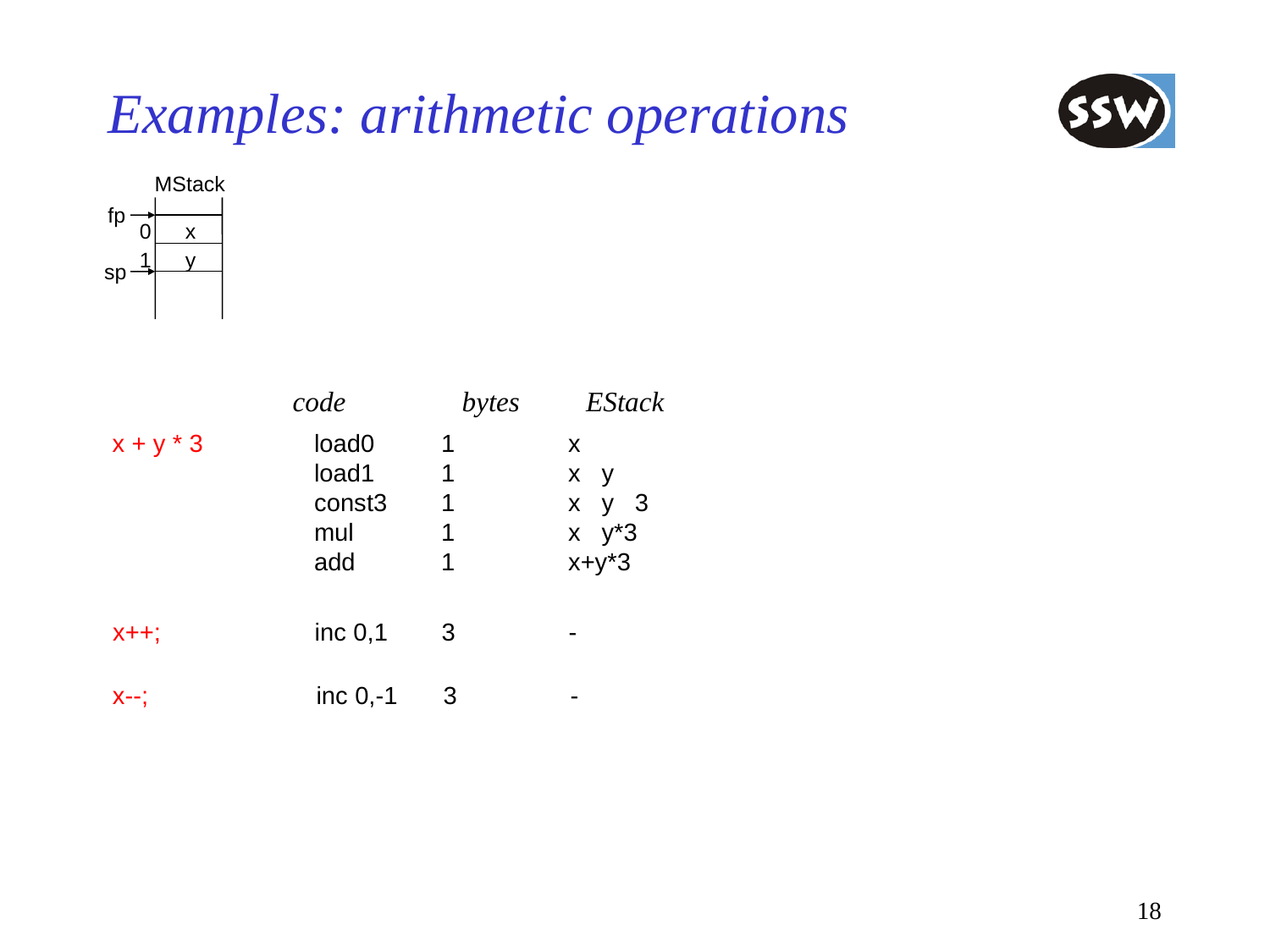

# Examples: arithmetic operations
MStack
fp

0
x

1
y

sp

code
bytes
EStack
x + y * 3
load0	1	x
load1	1	x   y
const3	1	x   y   3
mul	1	x   y*3
add	1	x+y*3
x++;
inc 0,1	3	-
x--;
inc 0,-1	3	-
18